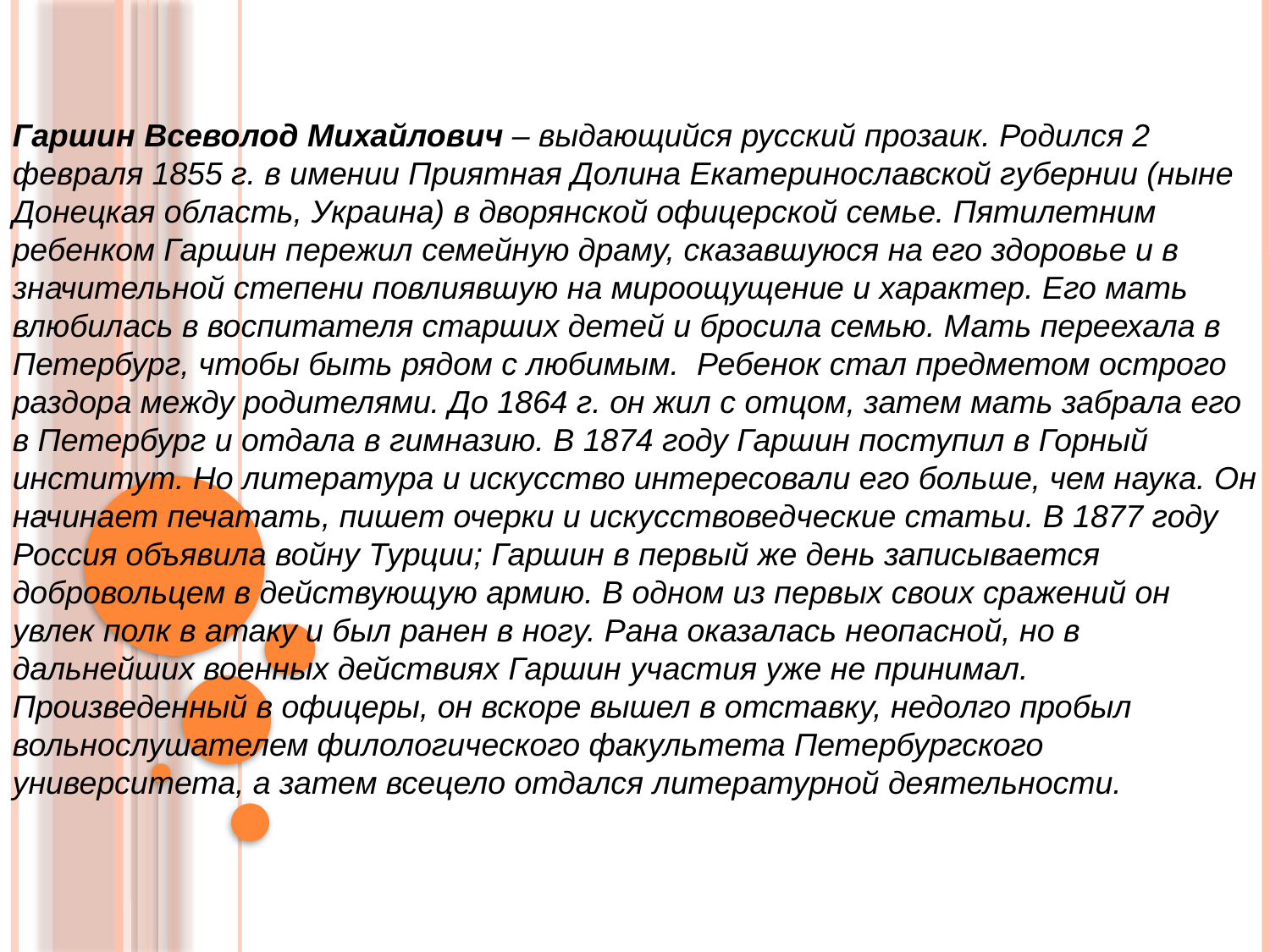

Гаршин Всеволод Михайлович – выдающийся русский прозаик. Родился 2 февраля 1855 г. в имении Приятная Долина Екатеринославской губернии (ныне Донецкая область, Украина) в дворянской офицерской семье. Пятилетним ребенком Гаршин пережил семейную драму, сказавшуюся на его здоровье и в значительной степени повлиявшую на мироощущение и характер. Его мать влюбилась в воспитателя старших детей и бросила семью. Мать переехала в Петербург, чтобы быть рядом с любимым.  Ребенок стал предметом острого раздора между родителями. До 1864 г. он жил с отцом, затем мать забрала его в Петербург и отдала в гимназию. В 1874 году Гаршин поступил в Горный институт. Но литература и искусство интересовали его больше, чем наука. Он начинает печатать, пишет очерки и искусствоведческие статьи. В 1877 году Россия объявила войну Турции; Гаршин в первый же день записывается добровольцем в действующую армию. В одном из первых своих сражений он увлек полк в атаку и был ранен в ногу. Рана оказалась неопасной, но в дальнейших военных действиях Гаршин участия уже не принимал. Произведенный в офицеры, он вскоре вышел в отставку, недолго пробыл вольнослушателем филологического факультета Петербургского университета, а затем всецело отдался литературной деятельности.
#